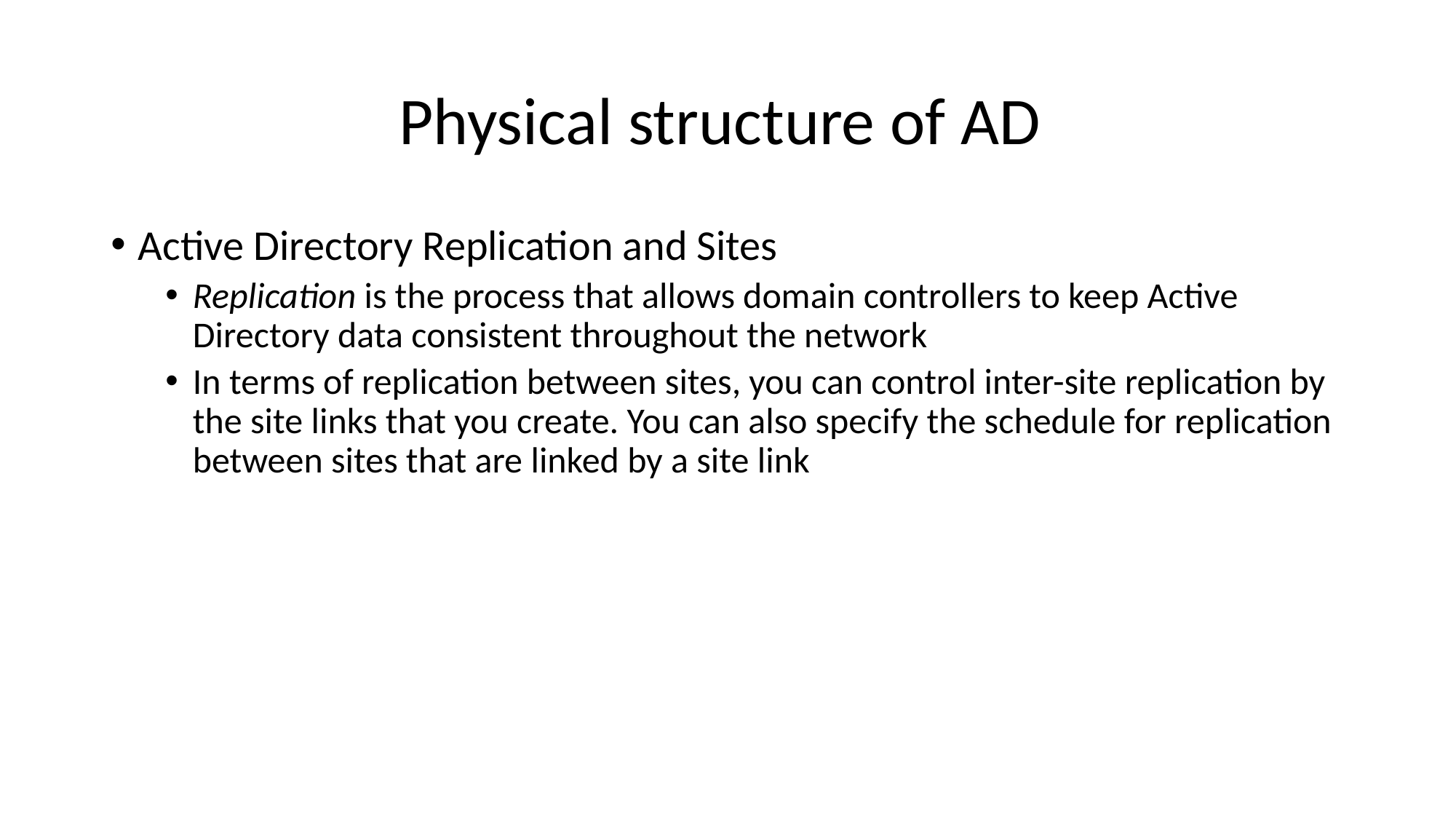

# Physical structure of AD
Active Directory Replication and Sites
Replication is the process that allows domain controllers to keep Active Directory data consistent throughout the network
In terms of replication between sites, you can control inter-site replication by the site links that you create. You can also specify the schedule for replication between sites that are linked by a site link